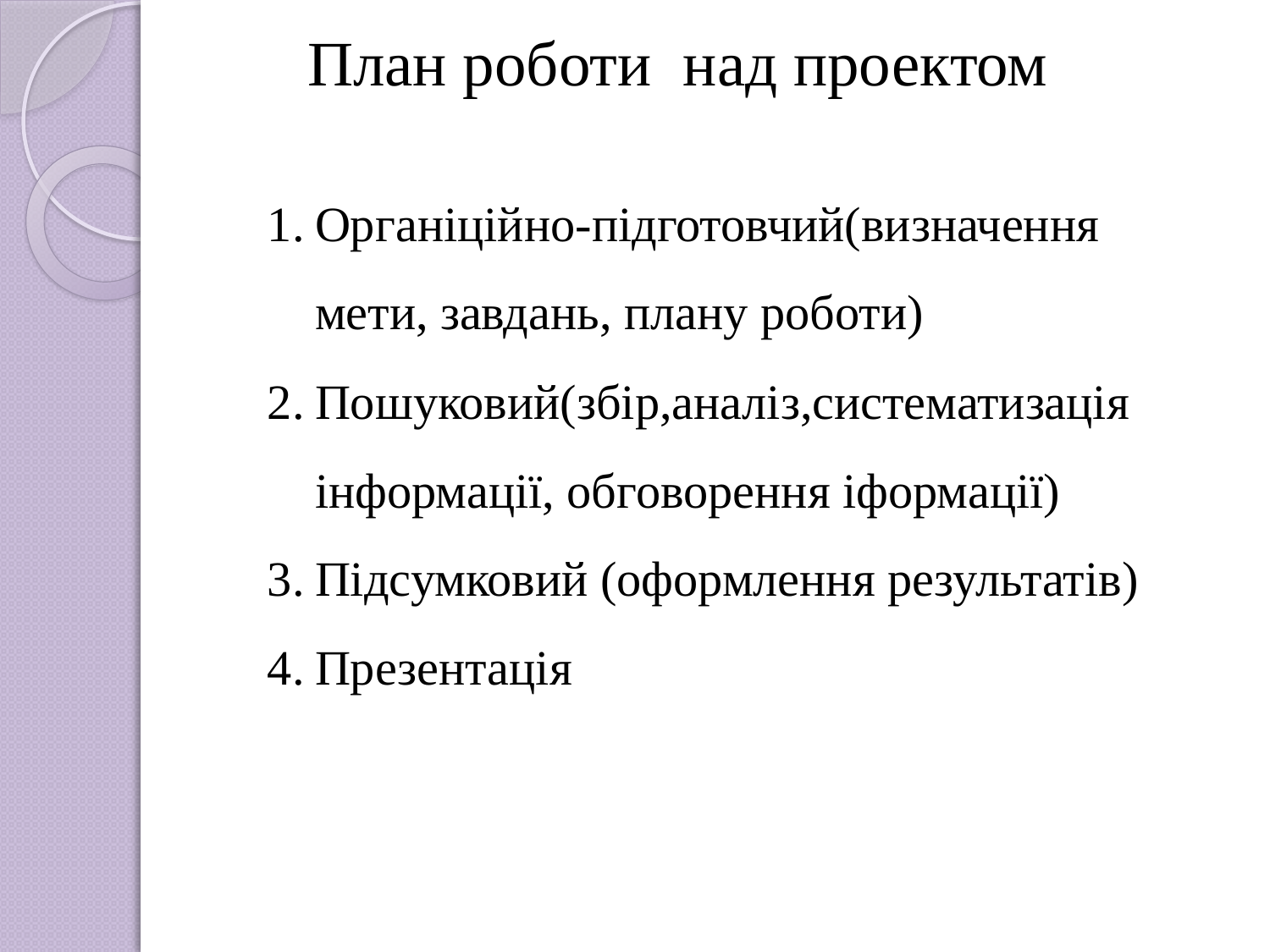

План роботи  над проектом
Органіційно-підготовчий(визначення мети, завдань, плану роботи)
Пошуковий(збір,аналіз,систематизація інформації, обговорення іформації)
Підсумковий (оформлення результатів)
Презентація